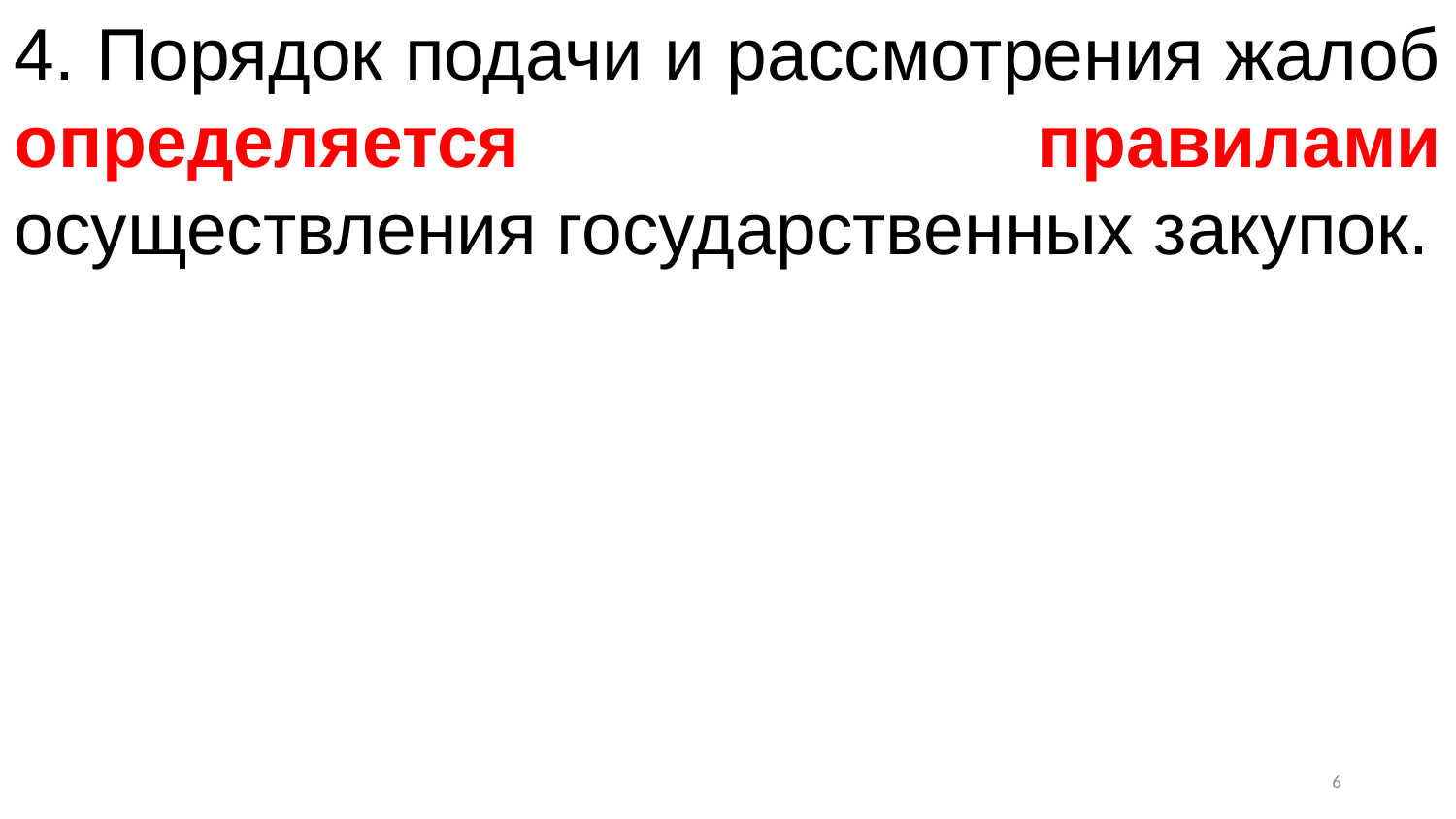

4. Порядок подачи и рассмотрения жалоб определяется правилами осуществления государственных закупок.

6